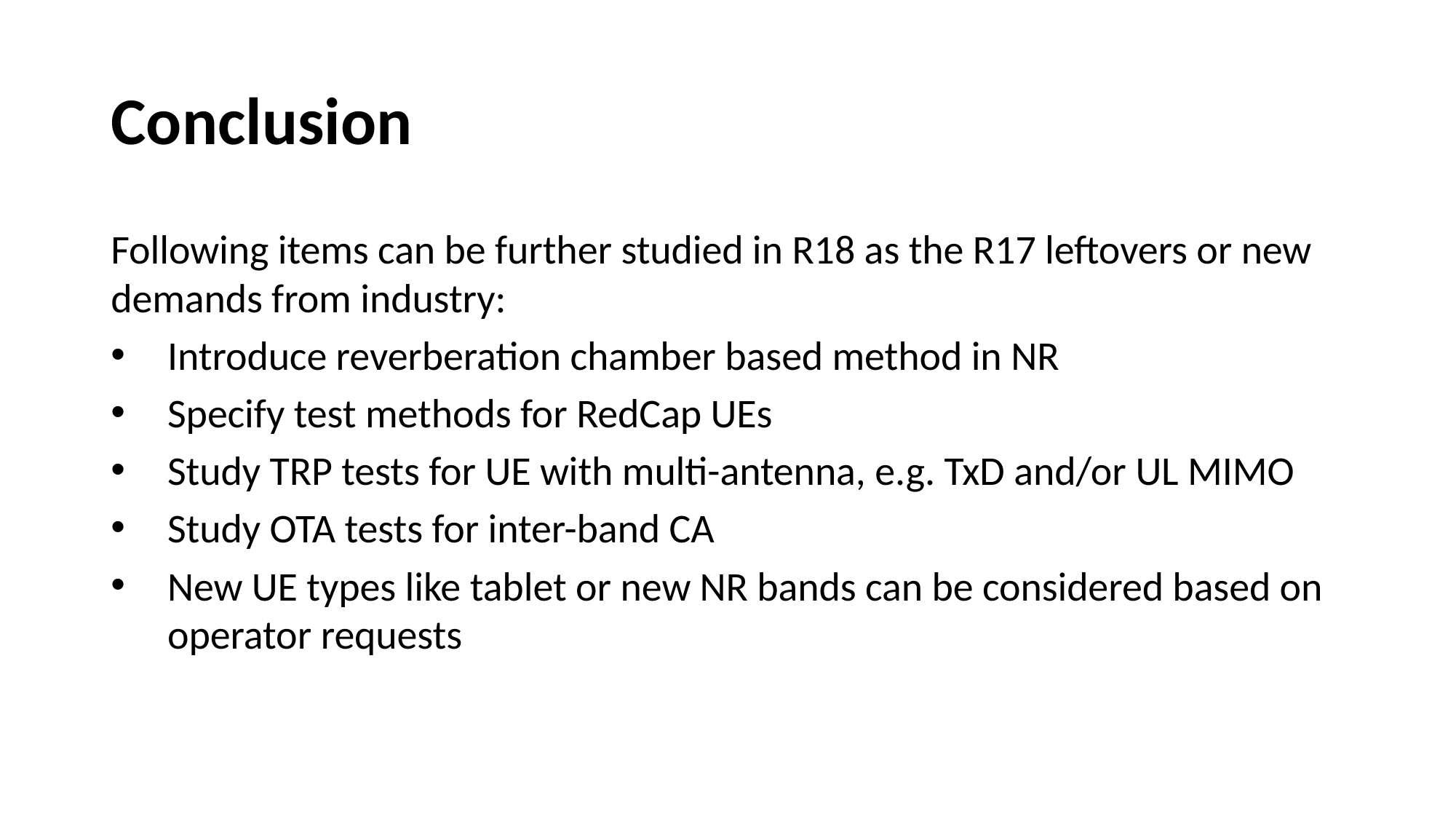

# Conclusion
Following items can be further studied in R18 as the R17 leftovers or new demands from industry:
Introduce reverberation chamber based method in NR
Specify test methods for RedCap UEs
Study TRP tests for UE with multi-antenna, e.g. TxD and/or UL MIMO
Study OTA tests for inter-band CA
New UE types like tablet or new NR bands can be considered based on operator requests